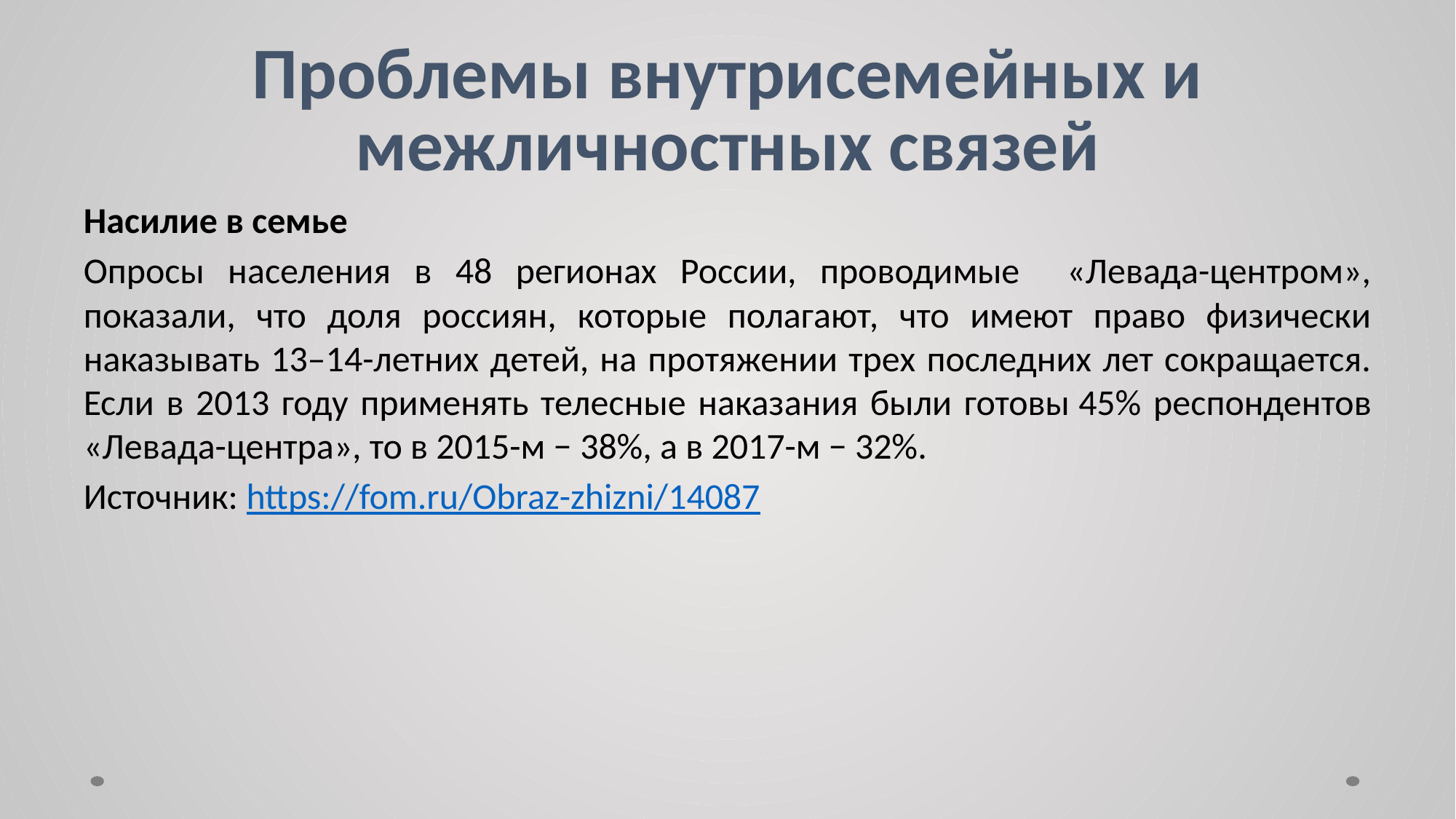

# Проблемы внутрисемейных и межличностных связей
Насилие в семье
Опросы населения в 48 регионах России, проводимые  «Левада-центром», показали, что доля россиян, которые полагают, что имеют право физически наказывать 13–14-летних детей, на протяжении трех последних лет сокращается. Если в 2013 году применять телесные наказания были готовы 45% респондентов «Левада-центра», то в 2015-м − 38%, а в 2017-м − 32%.
Источник: https://fom.ru/Obraz-zhizni/14087